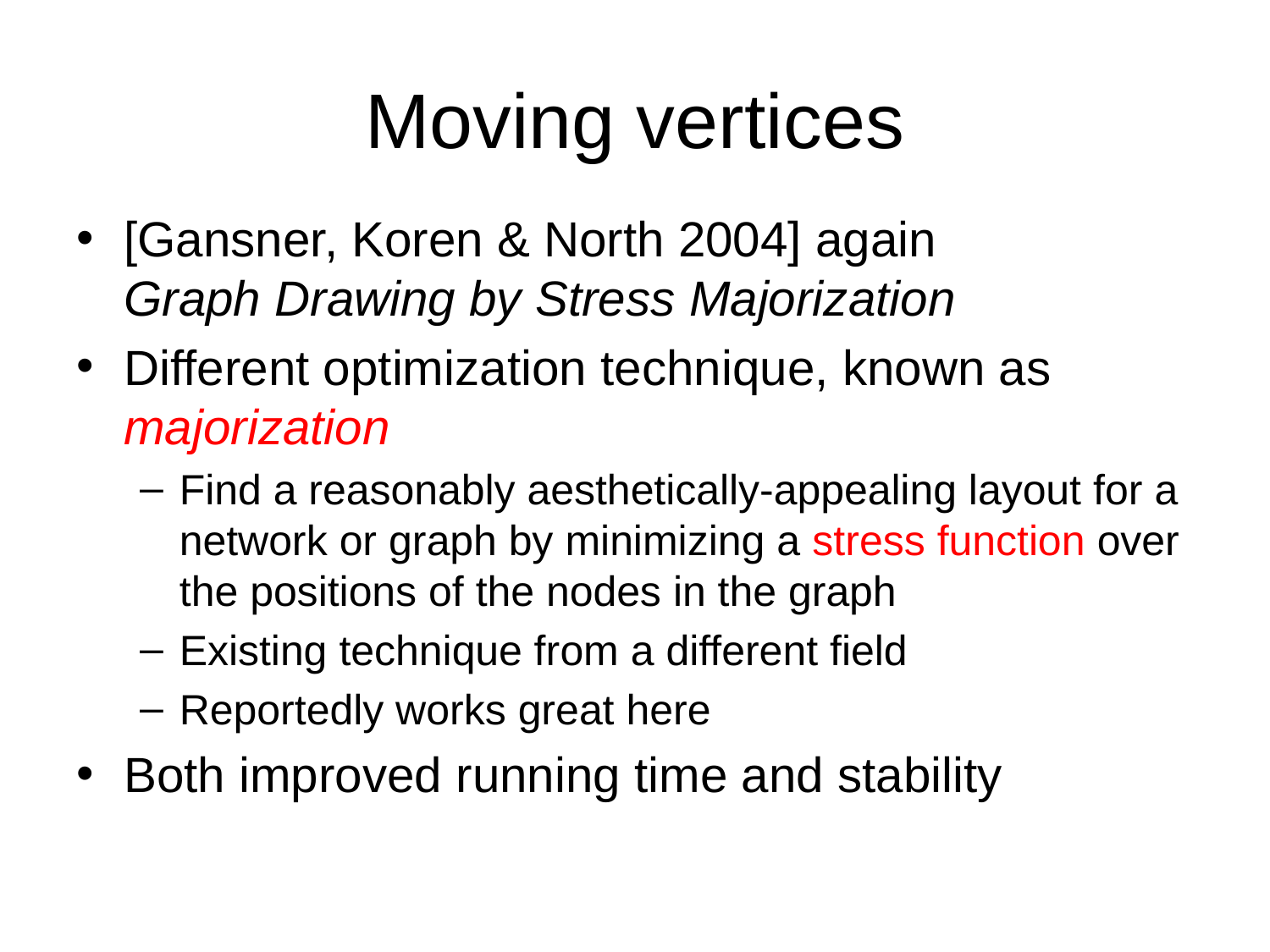

# Moving vertices
[Gansner, Koren & North 2004] again
Graph Drawing by Stress Majorization
Different optimization technique, known as majorization
Find a reasonably aesthetically-appealing layout for a network or graph by minimizing a stress function over the positions of the nodes in the graph
Existing technique from a different field
Reportedly works great here
Both improved running time and stability